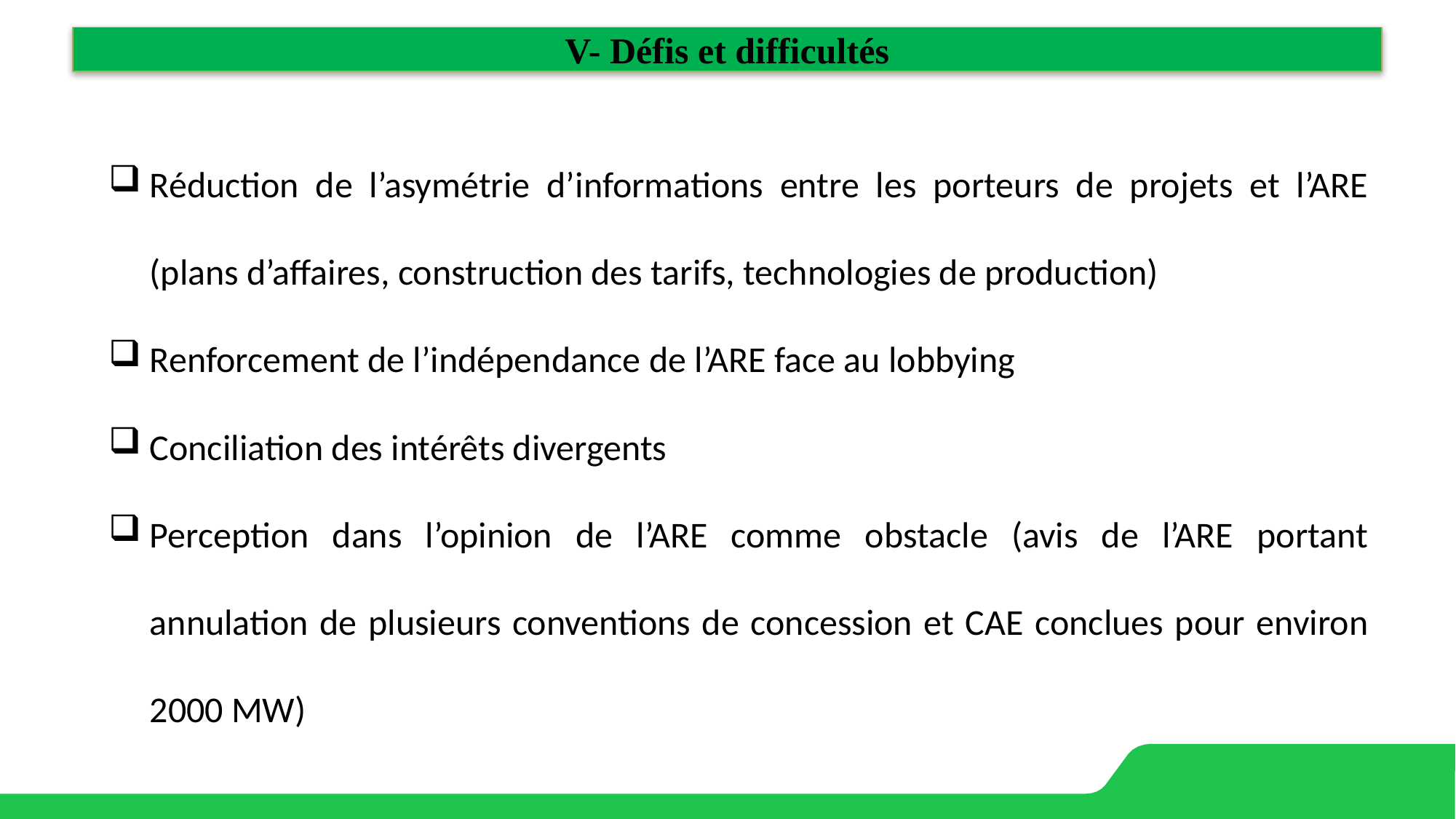

# V- Défis et difficultés
Réduction de l’asymétrie d’informations entre les porteurs de projets et l’ARE (plans d’affaires, construction des tarifs, technologies de production)
Renforcement de l’indépendance de l’ARE face au lobbying
Conciliation des intérêts divergents
Perception dans l’opinion de l’ARE comme obstacle (avis de l’ARE portant annulation de plusieurs conventions de concession et CAE conclues pour environ 2000 MW)